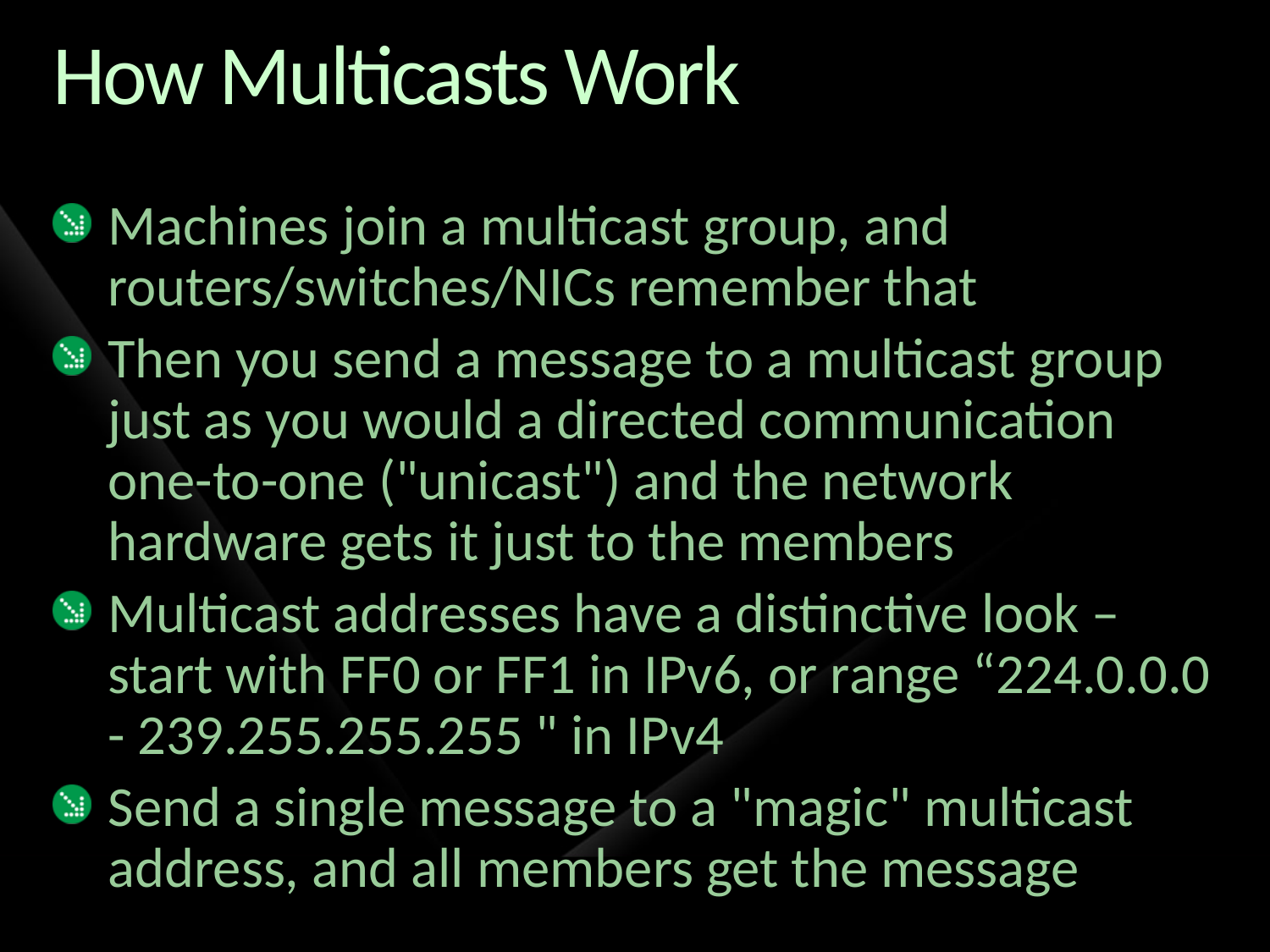

# How Multicasts Work
Machines join a multicast group, and routers/switches/NICs remember that
Then you send a message to a multicast group just as you would a directed communication one-to-one ("unicast") and the network hardware gets it just to the members
Multicast addresses have a distinctive look – start with FF0 or FF1 in IPv6, or range “224.0.0.0 - 239.255.255.255 " in IPv4
Send a single message to a "magic" multicast address, and all members get the message